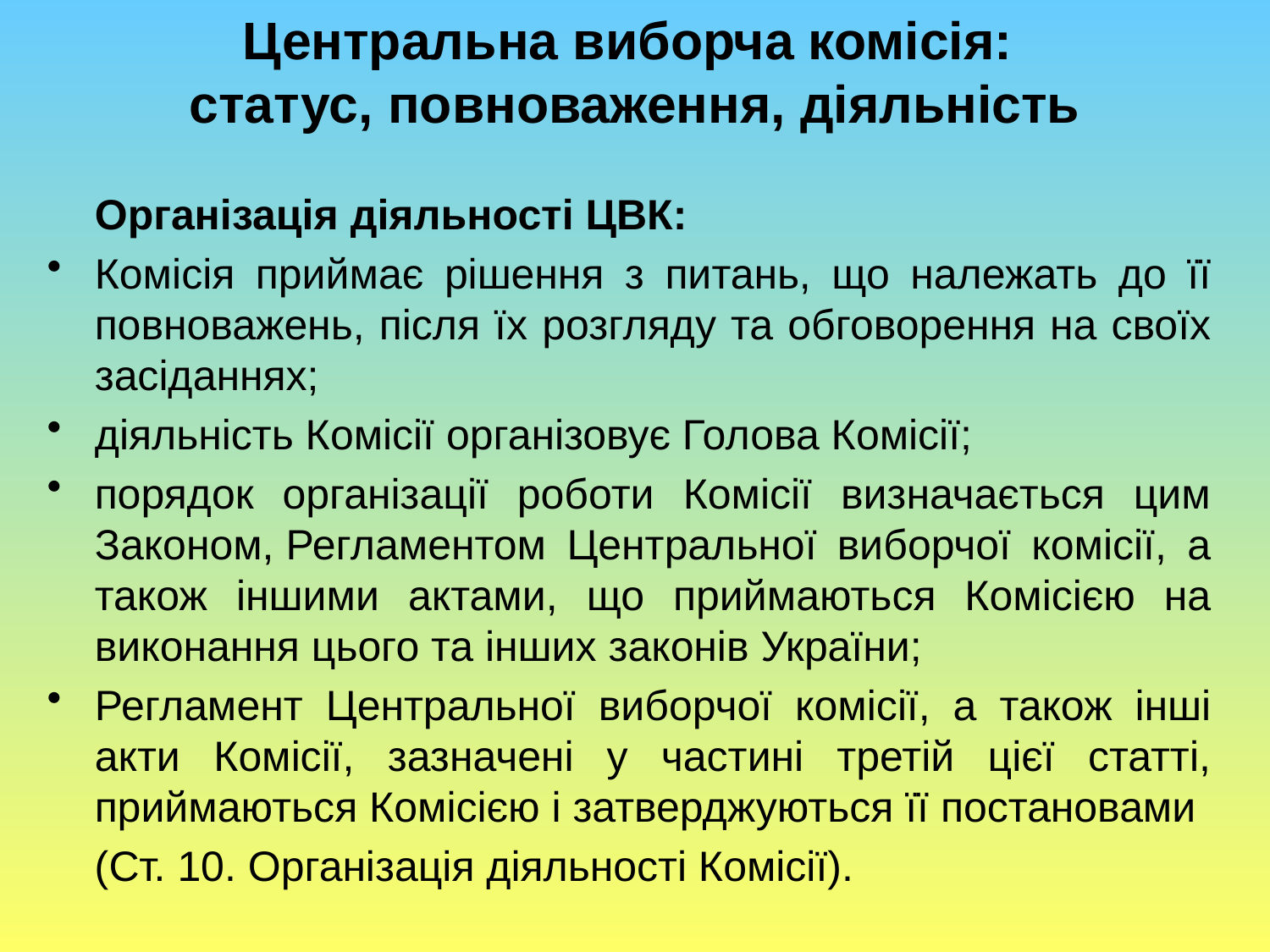

# Центральна виборча комісія: статус, повноваження, діяльність
	Організація діяльності ЦВК:
Комісія приймає рішення з питань, що належать до її повноважень, після їх розгляду та обговорення на своїх засіданнях;
діяльність Комісії організовує Голова Комісії;
порядок організації роботи Комісії визначається цим Законом, Регламентом Центральної виборчої комісії, а також іншими актами, що приймаються Комісією на виконання цього та інших законів України;
Регламент Центральної виборчої комісії, а також інші акти Комісії, зазначені у частині третій цієї статті, приймаються Комісією і затверджуються її постановами
    (Ст. 10. Організація діяльності Комісії).